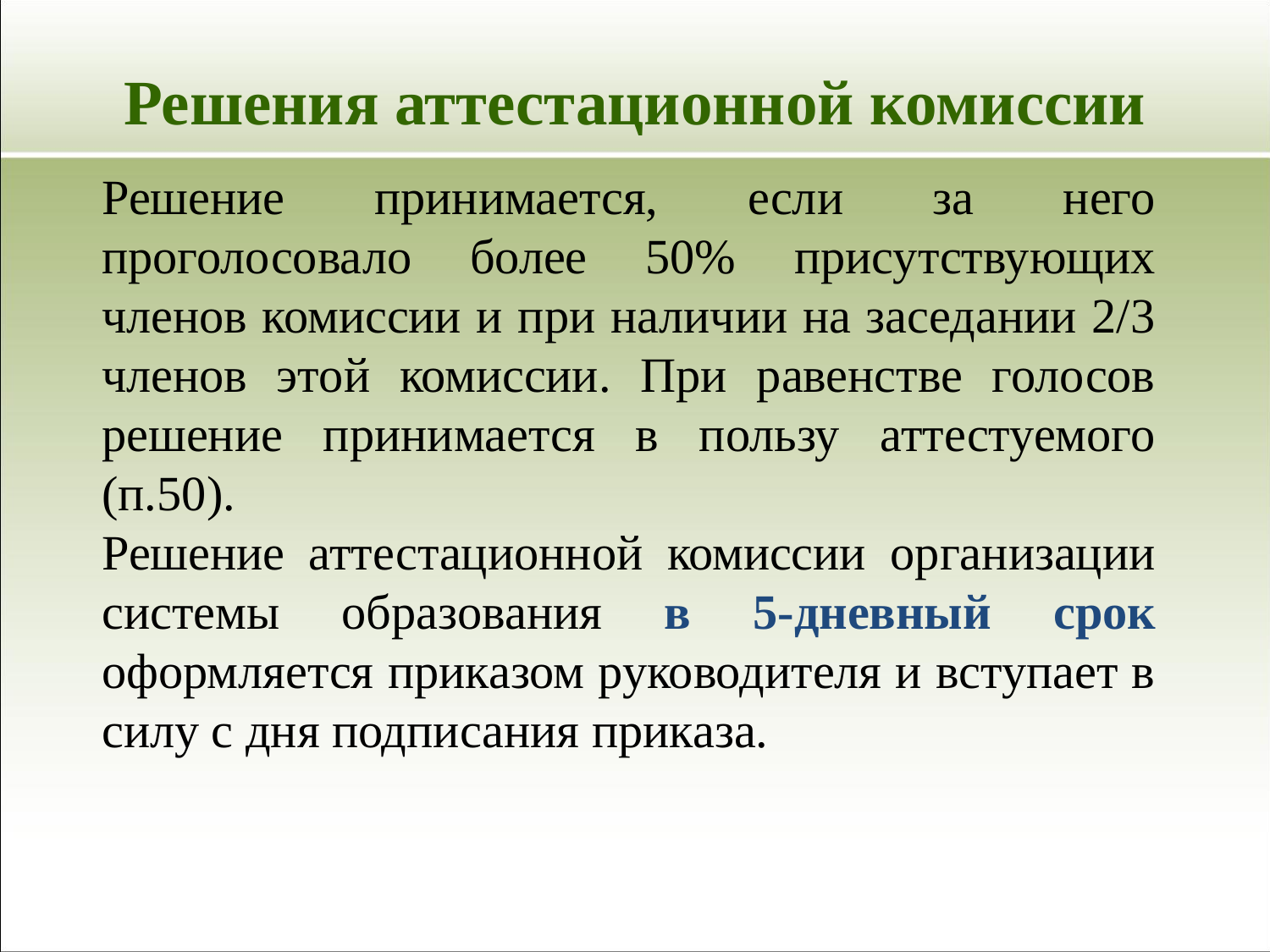

# Решения аттестационной комиссии
Решение принимается, если за него проголосовало более 50% присутствующих членов комиссии и при наличии на заседании 2/3 членов этой комиссии. При равенстве голосов решение принимается в пользу аттестуемого (п.50).
Решение аттестационной комиссии организации системы образования в 5-дневный срок оформляется приказом руководителя и вступает в силу с дня подписания приказа.